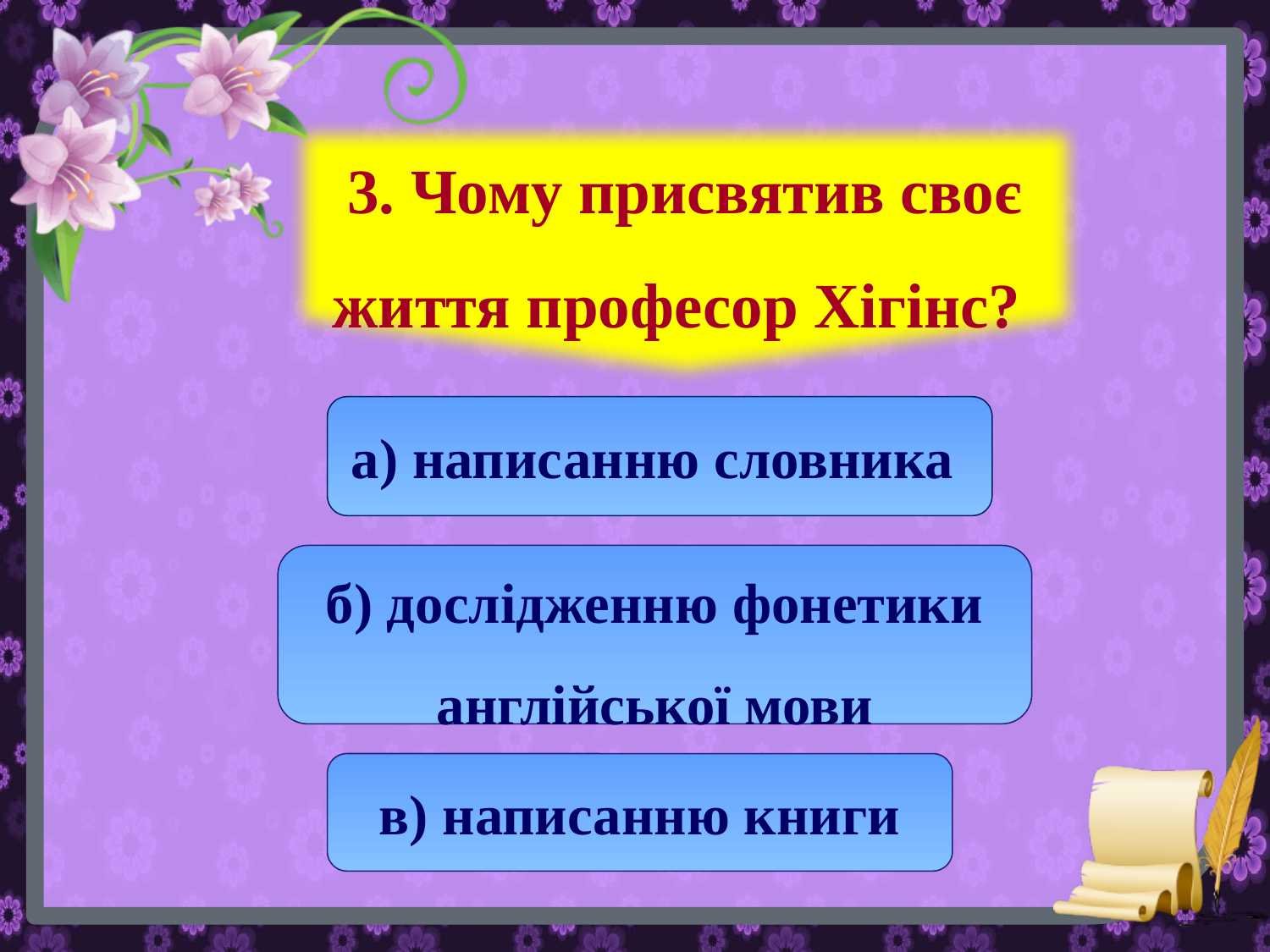

3. Чому присвятив своє життя професор Хігінс?

а) написанню словника
б) дослідженню фонетики англійської мови
в) написанню книги